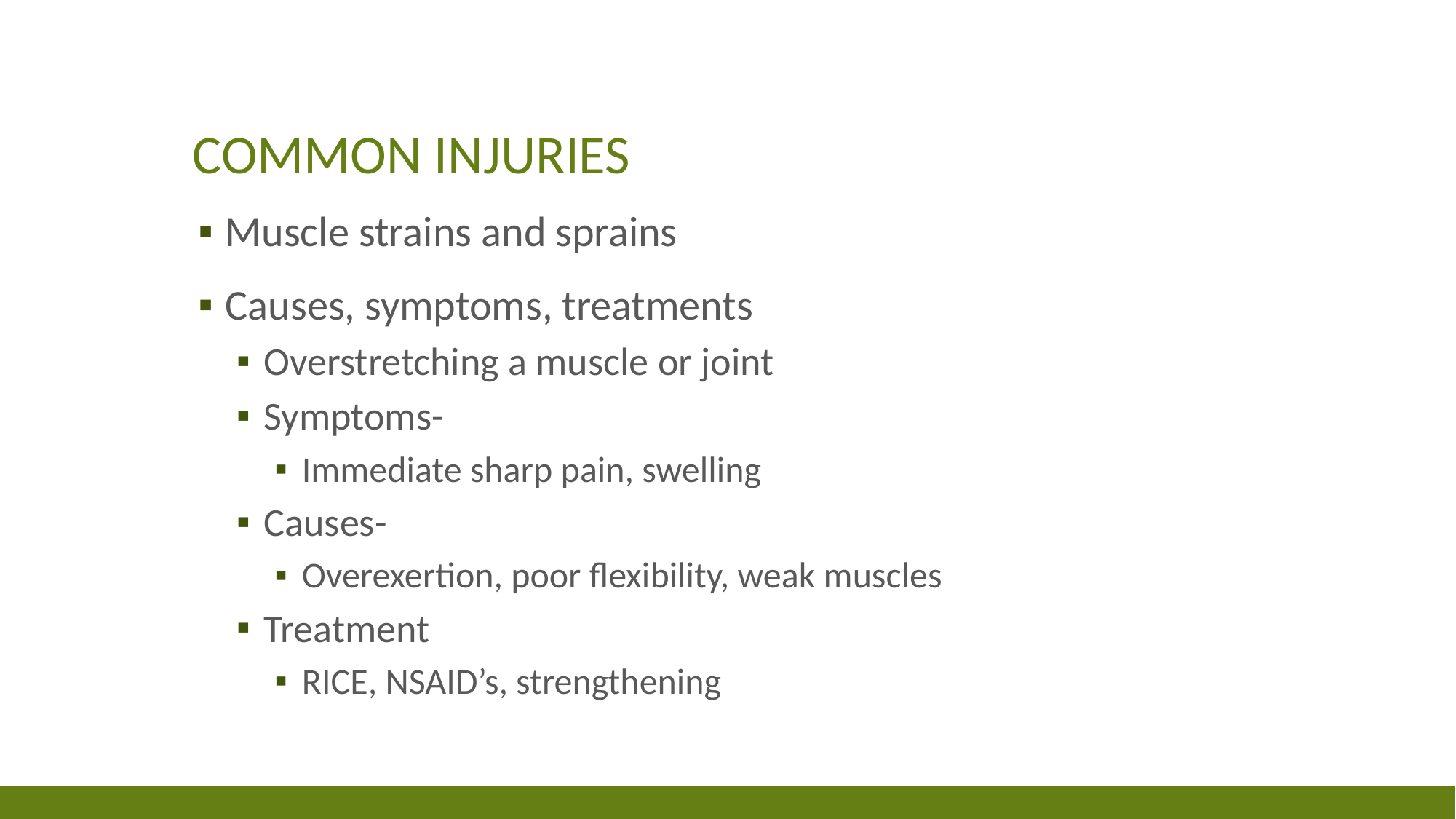

# Common Injuries
Muscle strains and sprains
Causes, symptoms, treatments
Overstretching a muscle or joint
Symptoms-
Immediate sharp pain, swelling
Causes-
Overexertion, poor flexibility, weak muscles
Treatment
RICE, NSAID’s, strengthening